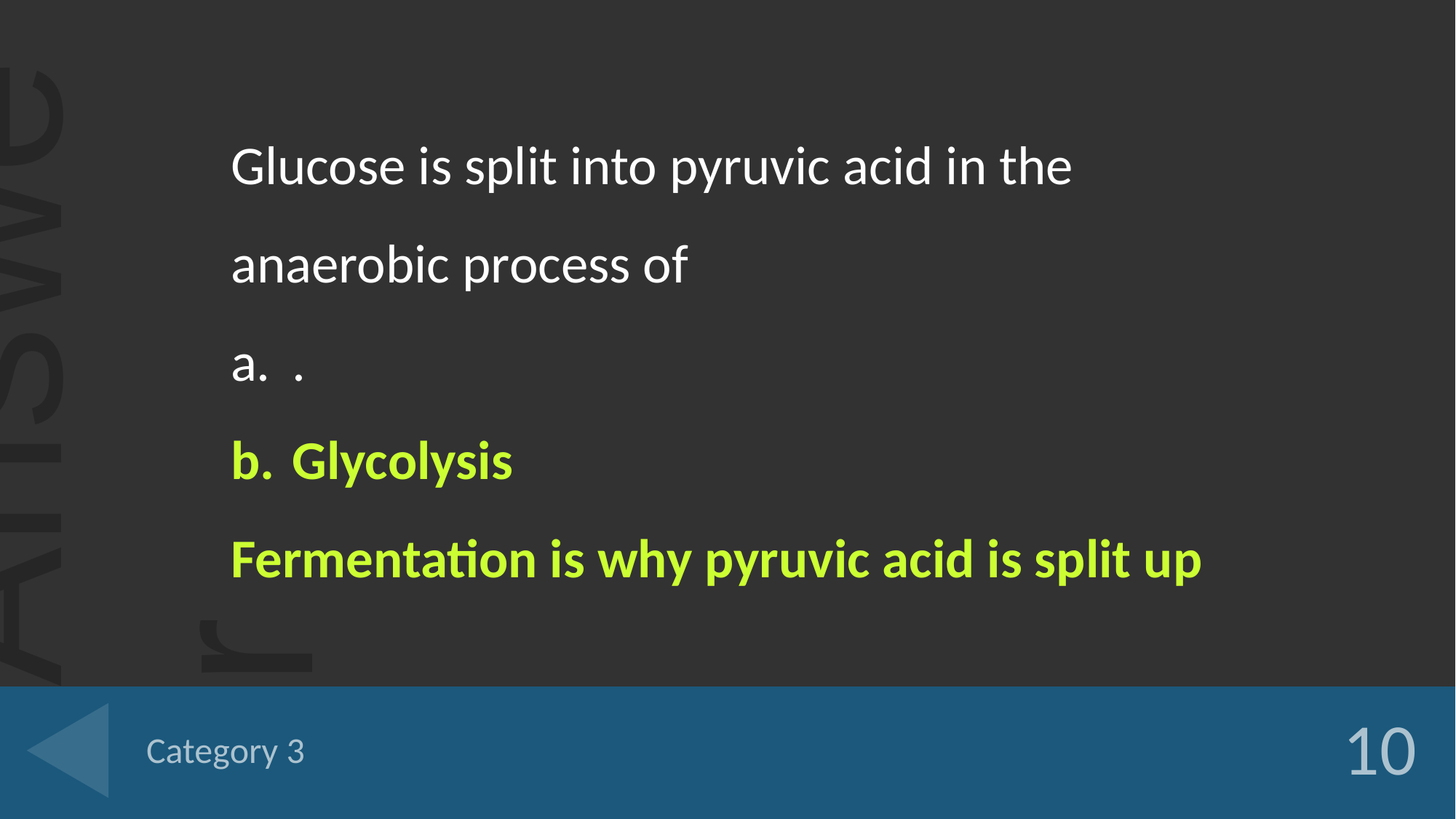

Glucose is split into pyruvic acid in the anaerobic process of
.
Glycolysis
Fermentation is why pyruvic acid is split up
# Category 3
10